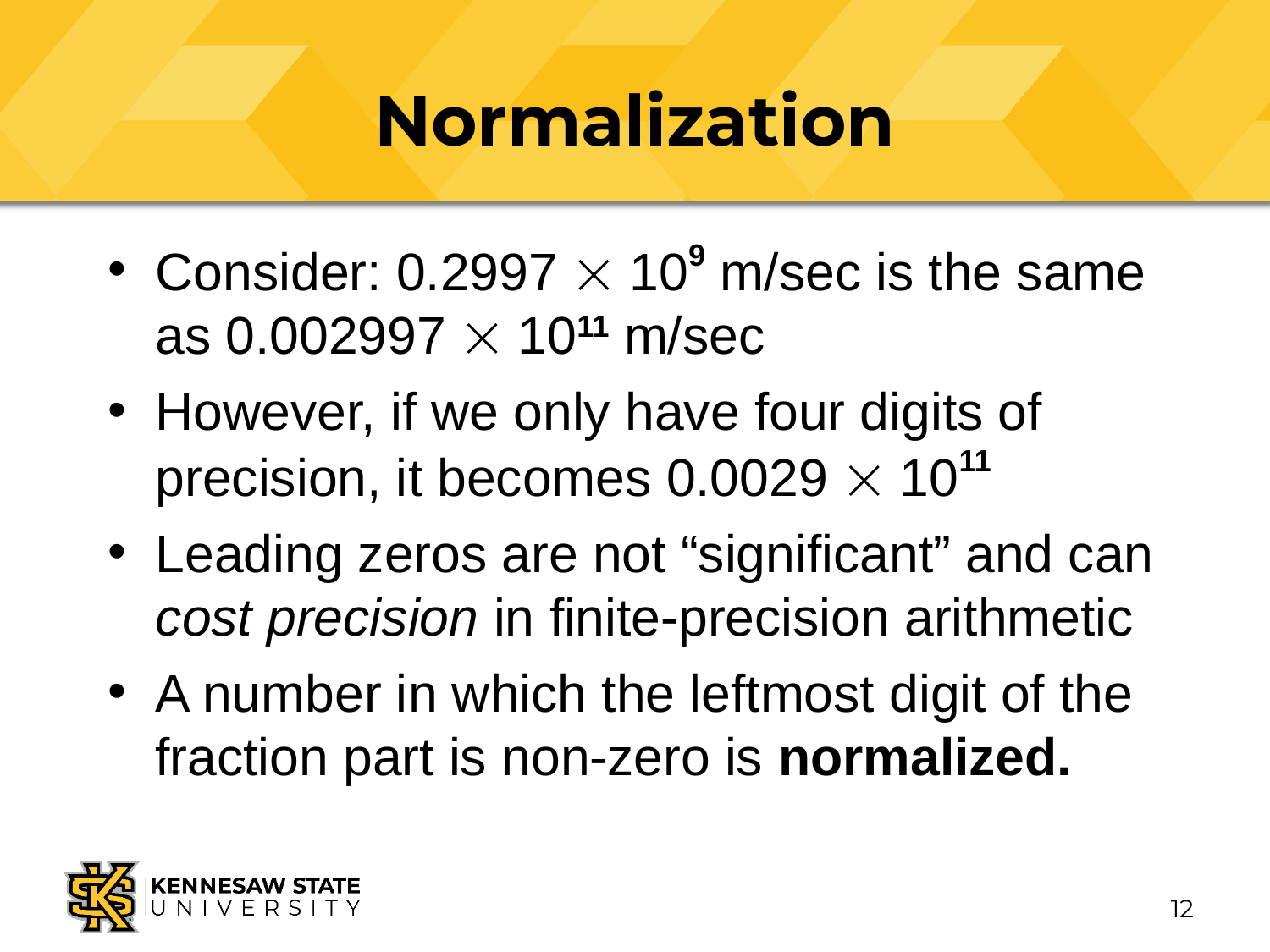

# Normalization
Consider: 0.2997 × 109 m/sec is the same as 0.002997 × 1011 m/sec
However, if we only have four digits of precision, it becomes 0.0029 × 1011
Leading zeros are not “significant” and can cost precision in finite-precision arithmetic
A number in which the leftmost digit of the fraction part is non-zero is normalized.
12